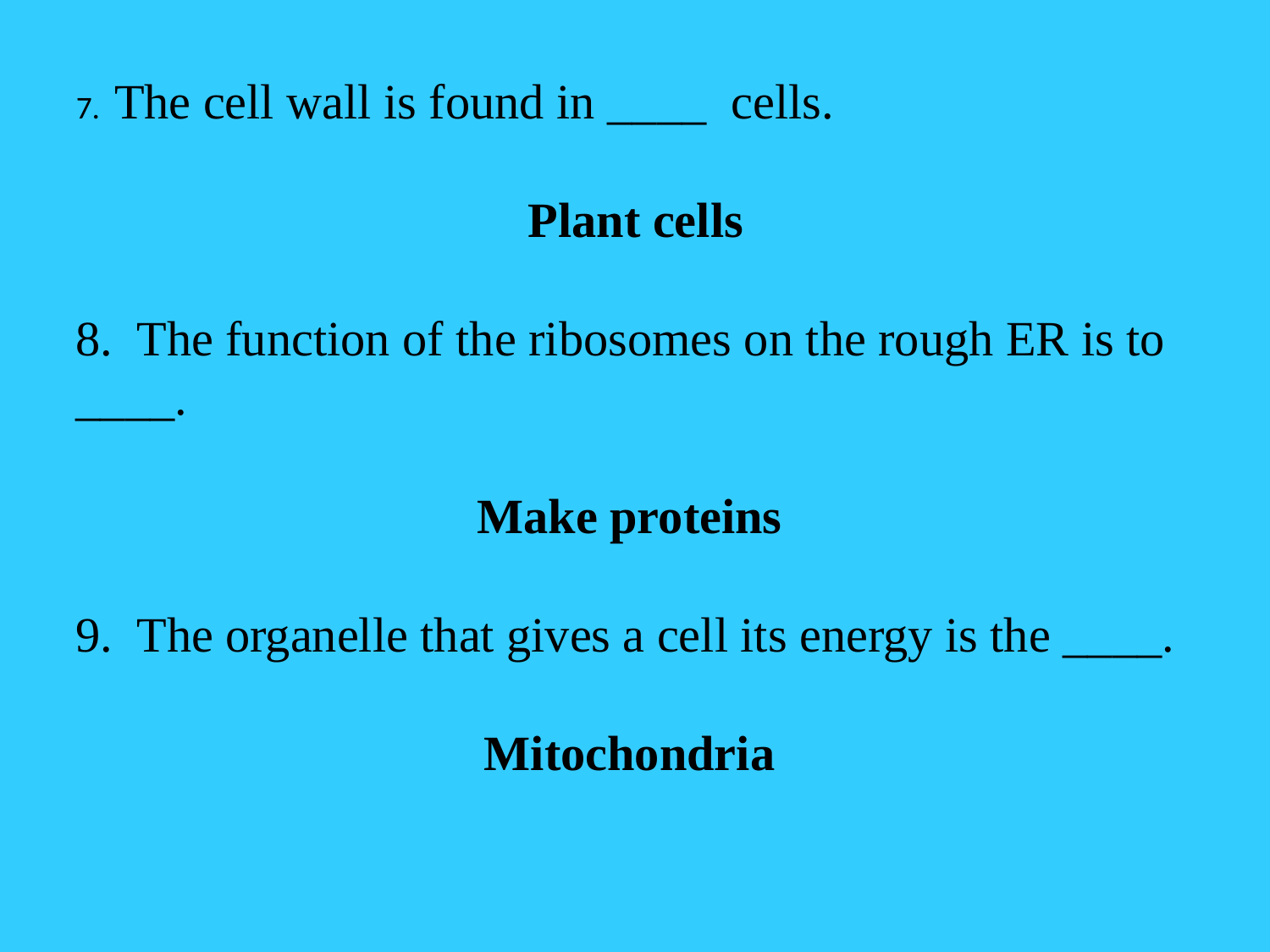

7.  The cell wall is found in ____  cells.

 Plant cells

8.  The function of the ribosomes on the rough ER is to ____.

Make proteins

9.  The organelle that gives a cell its energy is the ____.

Mitochondria